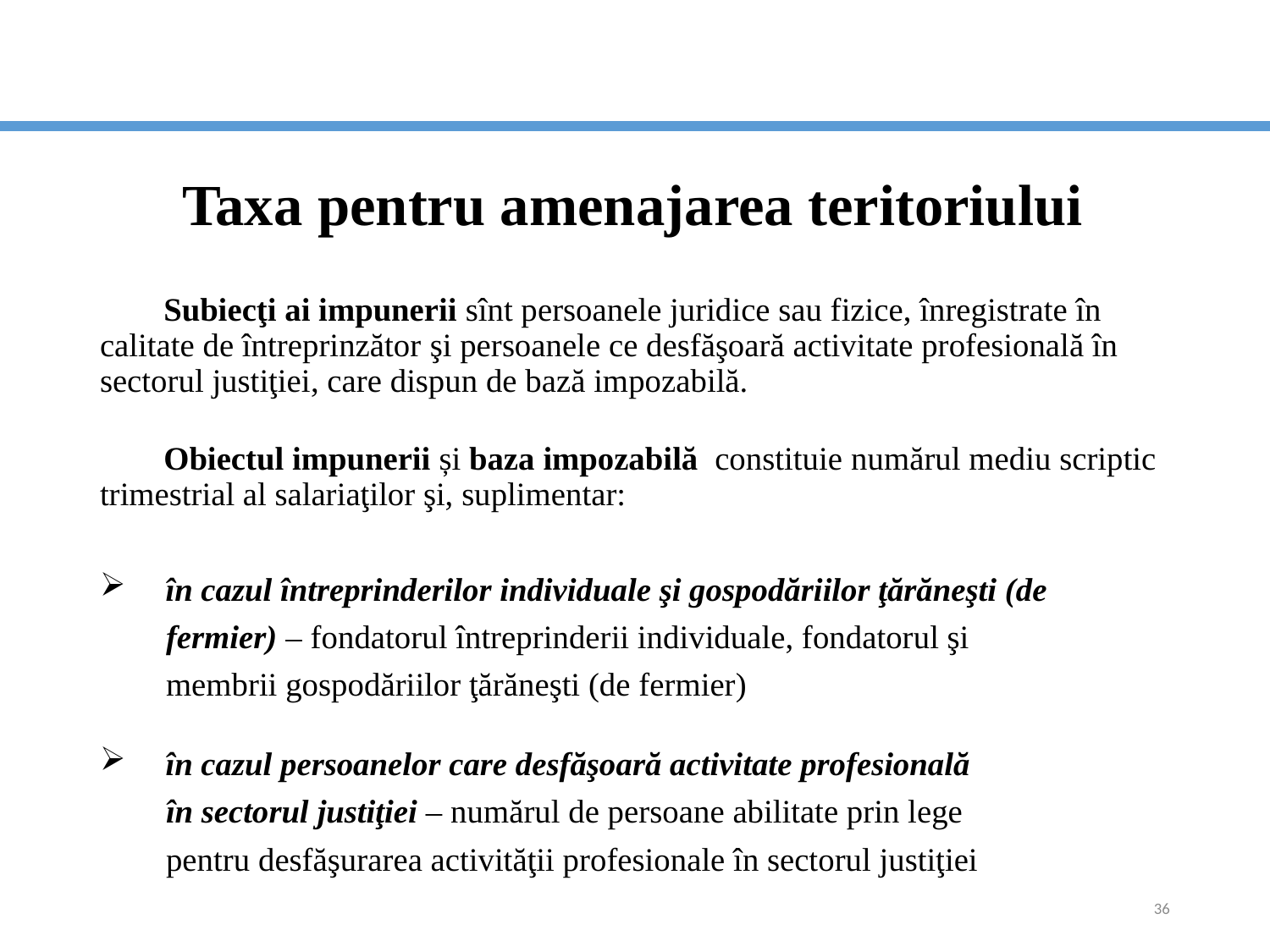

# Taxa pentru amenajarea teritoriului
Subiecţi ai impunerii sînt persoanele juridice sau fizice, înregistrate în calitate de întreprinzător şi persoanele ce desfăşoară activitate profesională în sectorul justiţiei, care dispun de bază impozabilă.

Obiectul impunerii și baza impozabilă  constituie numărul mediu scriptic trimestrial al salariaţilor şi, suplimentar:

     în cazul întreprinderilor individuale şi gospodăriilor ţărăneşti (de
        fermier) – fondatorul întreprinderii individuale, fondatorul şi
        membrii gospodăriilor ţărăneşti (de fermier)

     în cazul persoanelor care desfăşoară activitate profesională
        în sectorul justiţiei – numărul de persoane abilitate prin lege
        pentru desfăşurarea activităţii profesionale în sectorul justiţiei

36